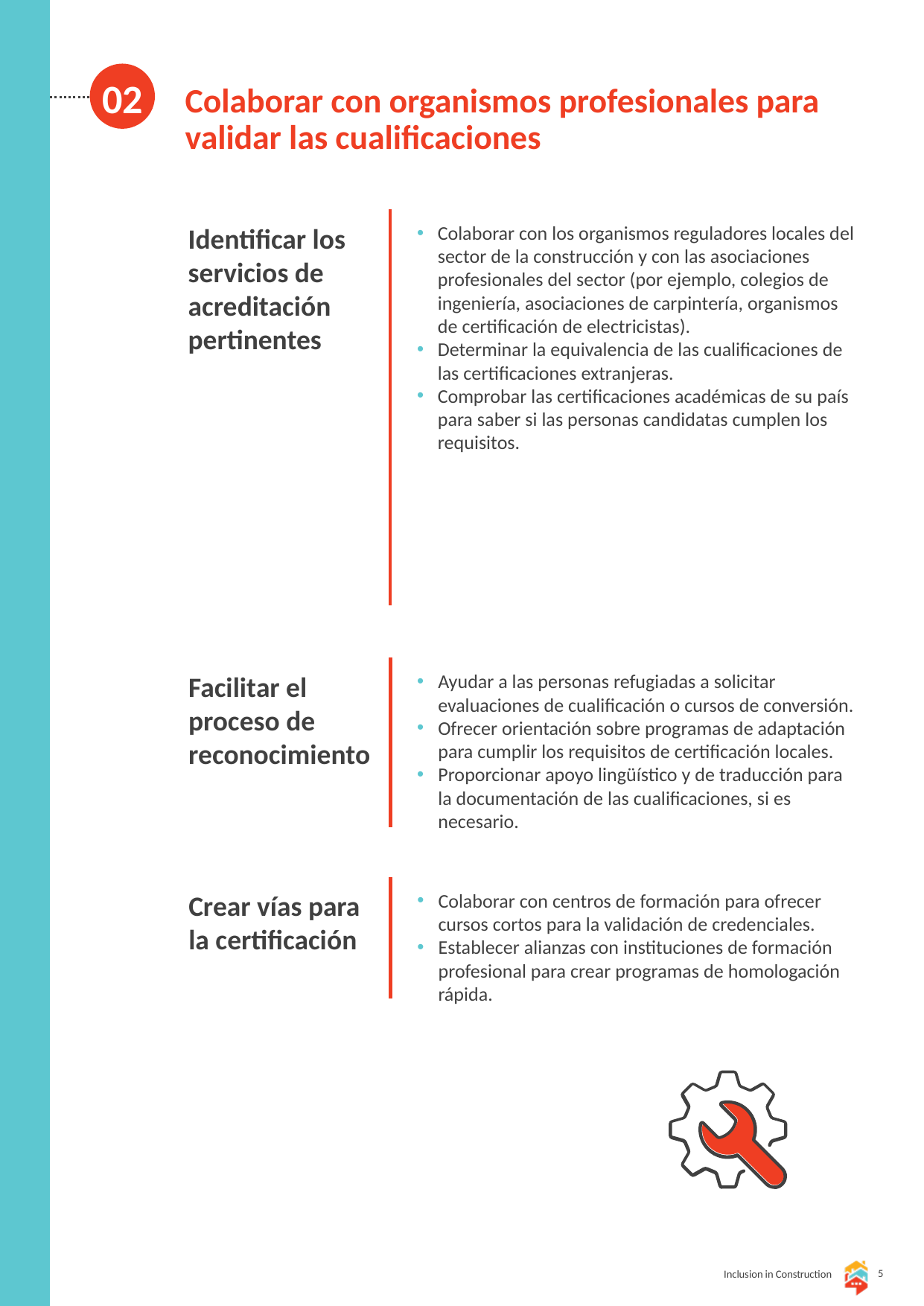

02
Colaborar con organismos profesionales para validar las cualificaciones
Identificar los servicios de acreditación pertinentes

Colaborar con los organismos reguladores locales del sector de la construcción y con las asociaciones profesionales del sector (por ejemplo, colegios de ingeniería, asociaciones de carpintería, organismos de certificación de electricistas).
Determinar la equivalencia de las cualificaciones de las certificaciones extranjeras.
Comprobar las certificaciones académicas de su país para saber si las personas candidatas cumplen los requisitos.

Facilitar el proceso de reconocimiento

Ayudar a las personas refugiadas a solicitar evaluaciones de cualificación o cursos de conversión.
Ofrecer orientación sobre programas de adaptación para cumplir los requisitos de certificación locales.
Proporcionar apoyo lingüístico y de traducción para la documentación de las cualificaciones, si es necesario.
Crear vías para la certificación

Colaborar con centros de formación para ofrecer cursos cortos para la validación de credenciales.
Establecer alianzas con instituciones de formación profesional para crear programas de homologación rápida.

5